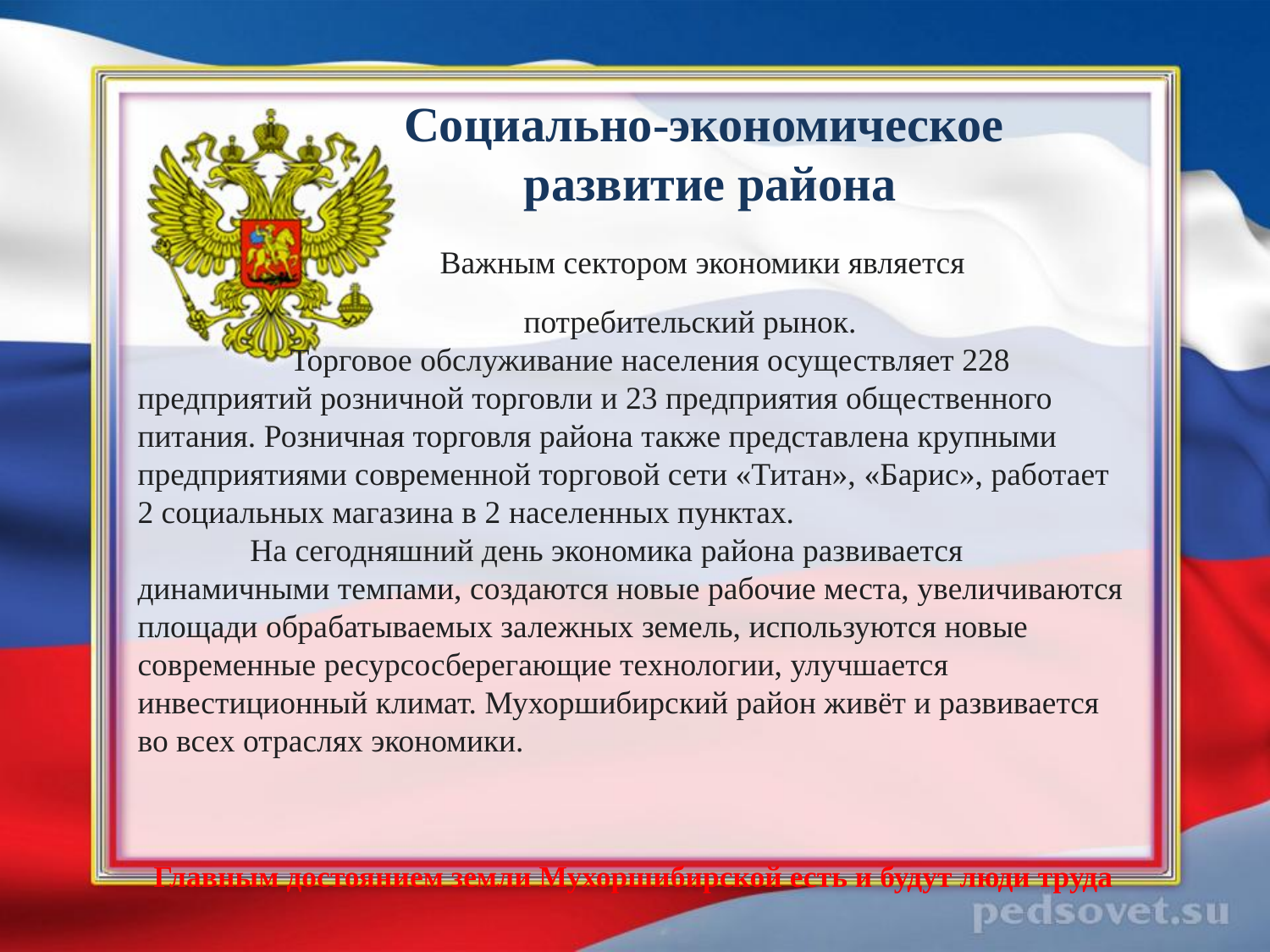

# Социально-экономическое развитие района
                                          Важным сектором экономики является
                                                потребительский рынок.                                                      Торговое обслуживание населения осуществляет 228 предприятий розничной торговли и 23 предприятия общественного питания. Розничная торговля района также представлена крупными предприятиями современной торговой сети «Титан», «Барис», работает 2 социальных магазина в 2 населенных пунктах.                                                        На сегодняшний день экономика района развивается динамичными темпами, создаются новые рабочие места, увеличиваются площади обрабатываемых залежных земель, используются новые современные ресурсосберегающие технологии, улучшается инвестиционный климат. Мухоршибирский район живёт и развивается во всех отраслях экономики.
  Главным достоянием земли Мухоршибирской есть и будут люди труда